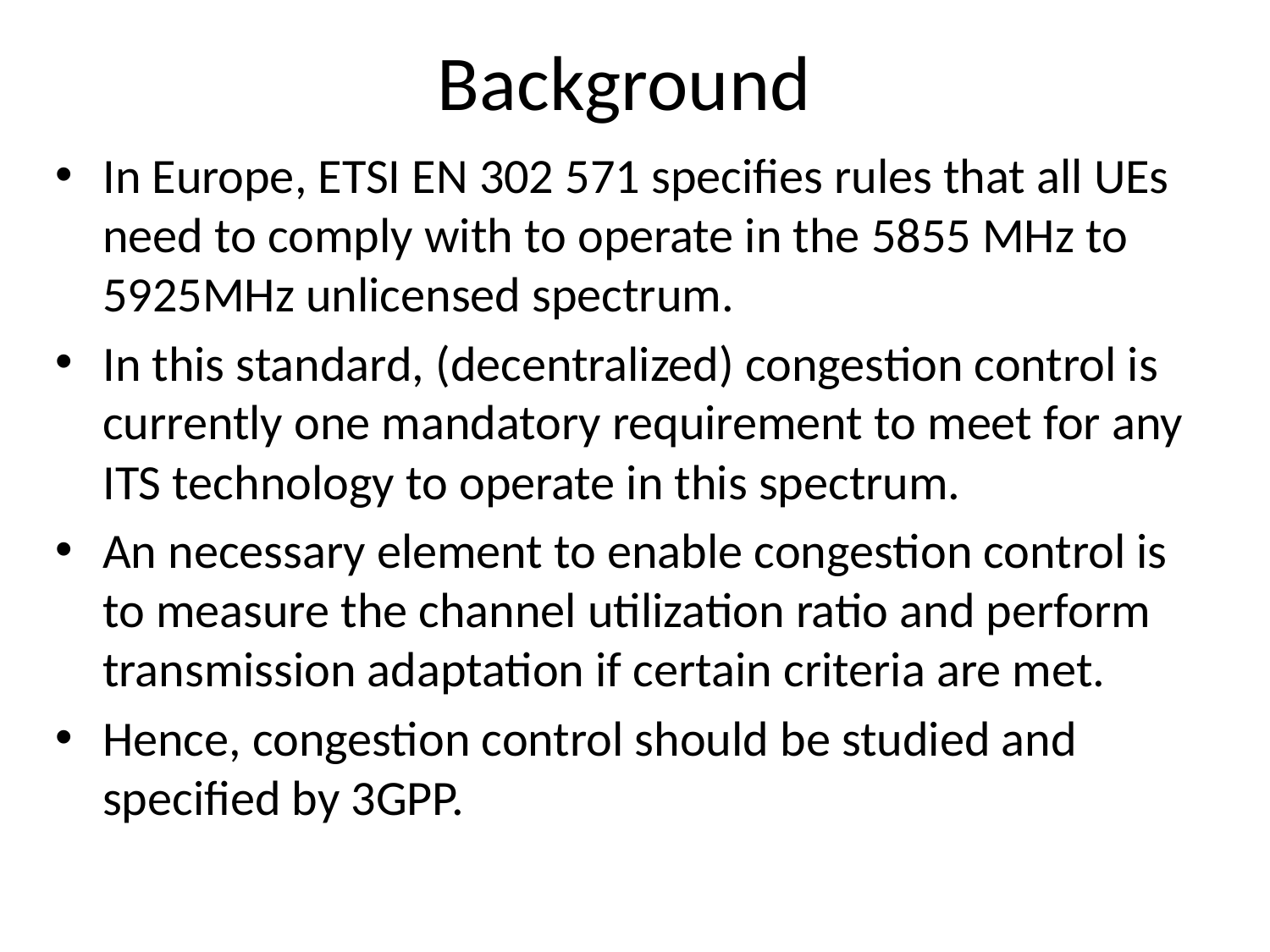

# Background
In Europe, ETSI EN 302 571 specifies rules that all UEs need to comply with to operate in the 5855 MHz to 5925MHz unlicensed spectrum.
In this standard, (decentralized) congestion control is currently one mandatory requirement to meet for any ITS technology to operate in this spectrum.
An necessary element to enable congestion control is to measure the channel utilization ratio and perform transmission adaptation if certain criteria are met.
Hence, congestion control should be studied and specified by 3GPP.